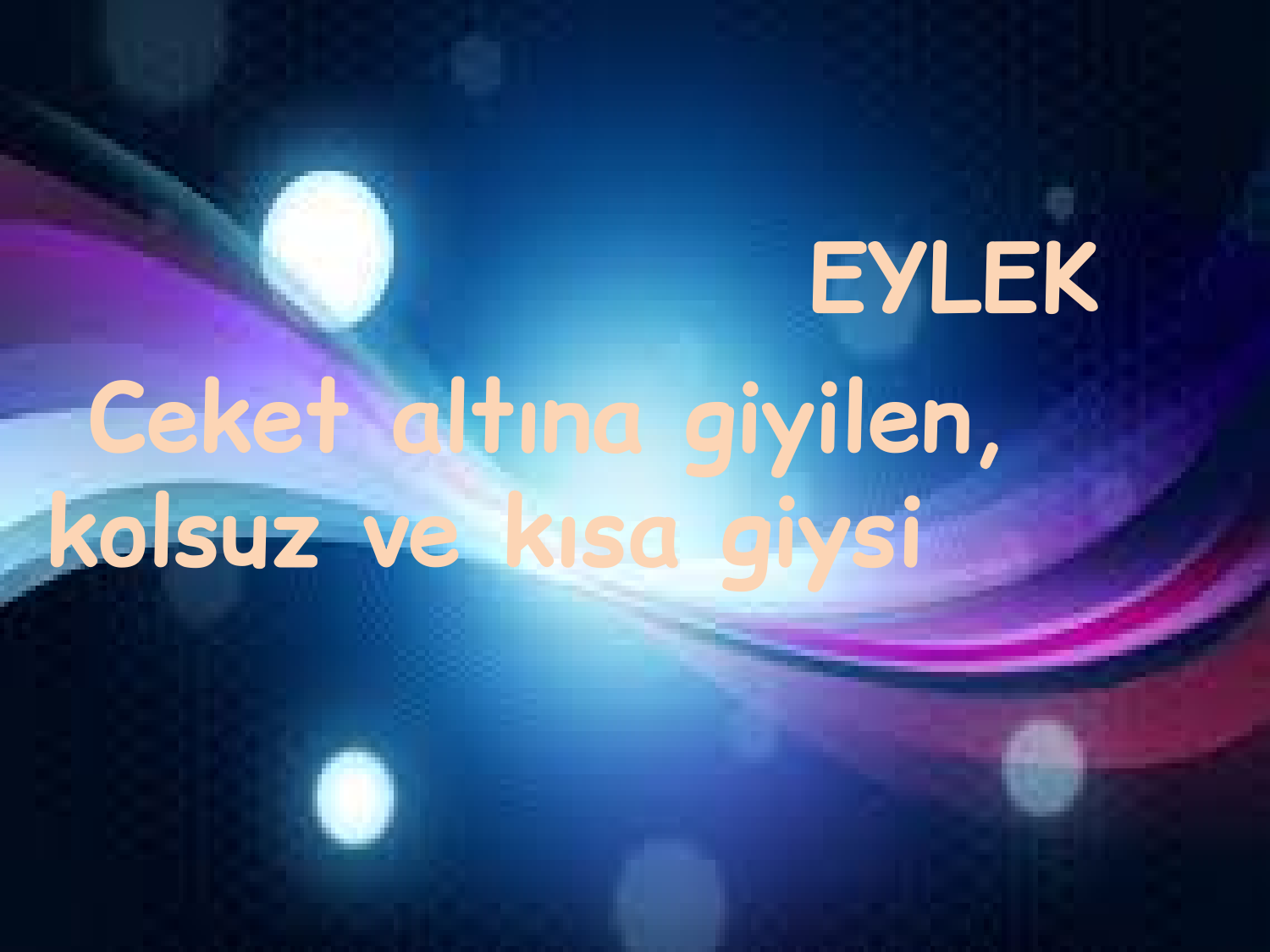

EYLEK
 Ceket altına giyilen, kolsuz ve kısa giysi

#